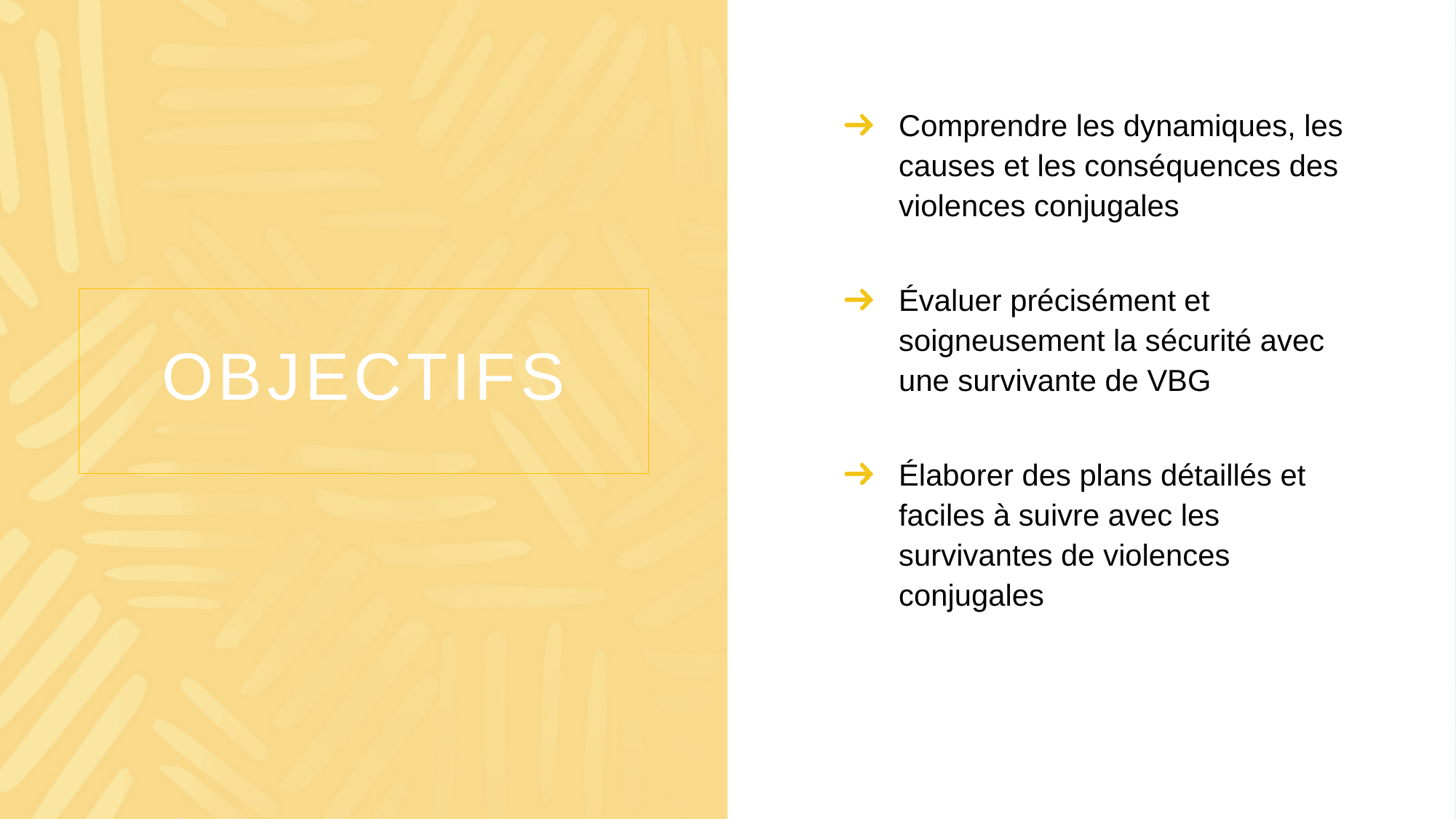

Comprendre les dynamiques, les causes et les conséquences des violences conjugales
Évaluer précisément et soigneusement la sécurité avec une survivante de VBG
Élaborer des plans détaillés et faciles à suivre avec les survivantes de violences conjugales

# Objectifs